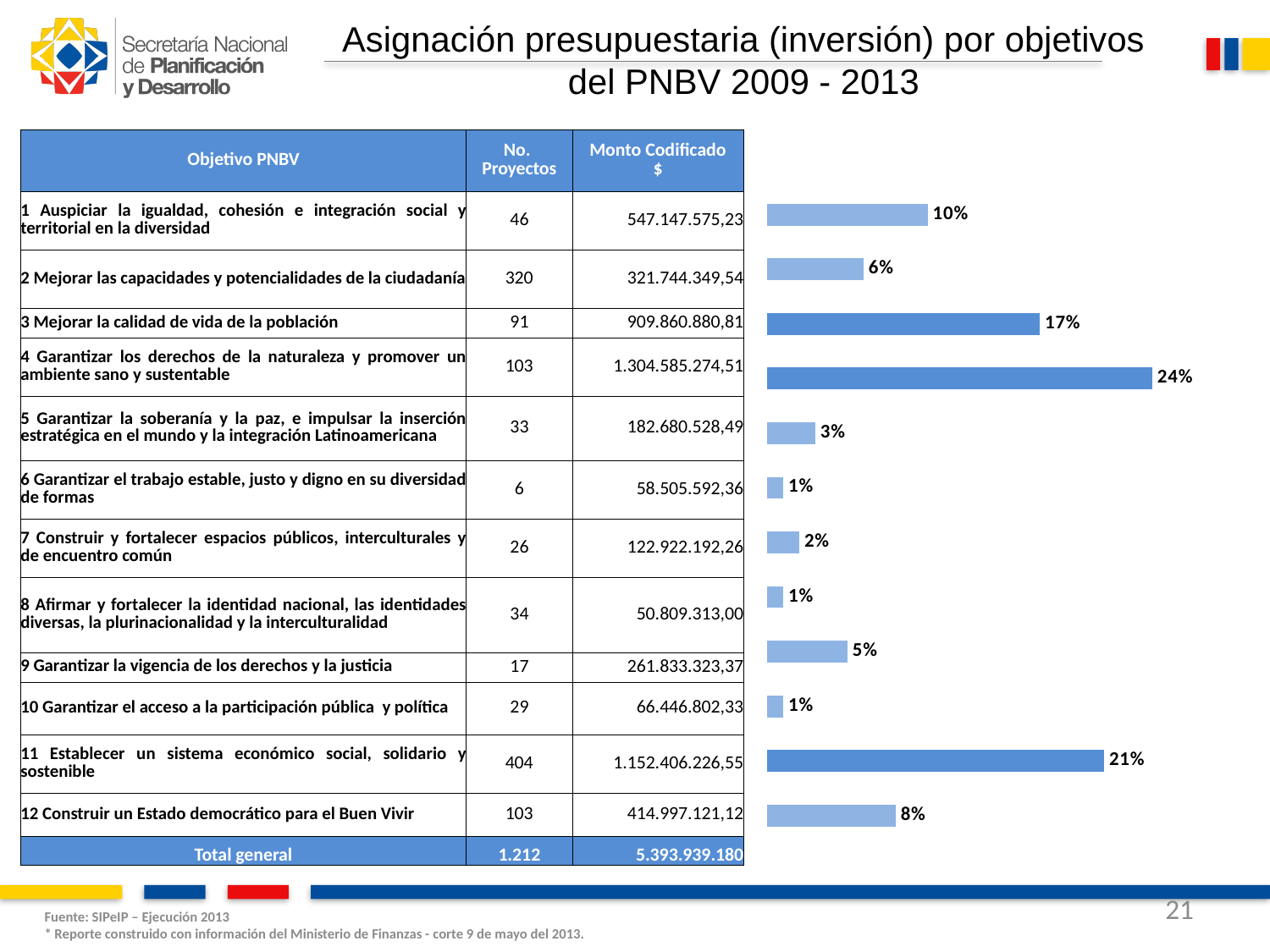

Asignación presupuestaria (inversión) por objetivos del PNBV 2009 - 2013
| Objetivo PNBV | No. Proyectos | Monto Codificado $ |
| --- | --- | --- |
| 1 Auspiciar la igualdad, cohesión e integración social y territorial en la diversidad | 46 | 547.147.575,23 |
| 2 Mejorar las capacidades y potencialidades de la ciudadanía | 320 | 321.744.349,54 |
| 3 Mejorar la calidad de vida de la población | 91 | 909.860.880,81 |
| 4 Garantizar los derechos de la naturaleza y promover un ambiente sano y sustentable | 103 | 1.304.585.274,51 |
| 5 Garantizar la soberanía y la paz, e impulsar la inserción estratégica en el mundo y la integración Latinoamericana | 33 | 182.680.528,49 |
| 6 Garantizar el trabajo estable, justo y digno en su diversidad de formas | 6 | 58.505.592,36 |
| 7 Construir y fortalecer espacios públicos, interculturales y de encuentro común | 26 | 122.922.192,26 |
| 8 Afirmar y fortalecer la identidad nacional, las identidades diversas, la plurinacionalidad y la interculturalidad | 34 | 50.809.313,00 |
| 9 Garantizar la vigencia de los derechos y la justicia | 17 | 261.833.323,37 |
| 10 Garantizar el acceso a la participación pública y política | 29 | 66.446.802,33 |
| 11 Establecer un sistema económico social, solidario y sostenible | 404 | 1.152.406.226,55 |
| 12 Construir un Estado democrático para el Buen Vivir | 103 | 414.997.121,12 |
| Total general | 1.212 | 5.393.939.180 |

### Chart

| Category |  |
|---|---|
| 12 Construir un Estado democrático para el Buen Vivir | 0.08000000000000002 |
| 11 Establecer un sistema económico social, solidario y sostenible | 0.21000000000000002 |
| 10 Garantizar el acceso a la participación pública  y política | 0.010000000000000002 |
| 9 Garantizar la vigencia de los derechos y la justicia | 0.05000000000000001 |
| 8 Afirmar y fortalecer la identidad nacional, las identidades diversas, la plurinacionalidad y la interculturalidad | 0.010000000000000002 |
| 7 Construir y fortalecer espacios públicos, interculturales y de encuentro común | 0.020000000000000004 |
| 6 Garantizar el trabajo estable, justo y digno en su diversidad de formas | 0.010000000000000002 |
| 5 Garantizar la soberanía y la paz, e impulsar la inserción estratégica en el mundo y la integración Latinoamericana | 0.030000000000000006 |
| 4 Garantizar los derechos de la naturaleza y promover un ambiente sano y sustentable | 0.24000000000000002 |
| 3 Mejorar la calidad de vida de la población | 0.17 |
| 2 Mejorar las capacidades y potencialidades de la ciudadanía | 0.06000000000000001 |
| 1 Auspiciar la igualdad, cohesión e integración social y territorial en la diversidad | 0.1 |
21
Fuente: SIPeIP – Ejecución 2013
* Reporte construido con información del Ministerio de Finanzas - corte 9 de mayo del 2013.